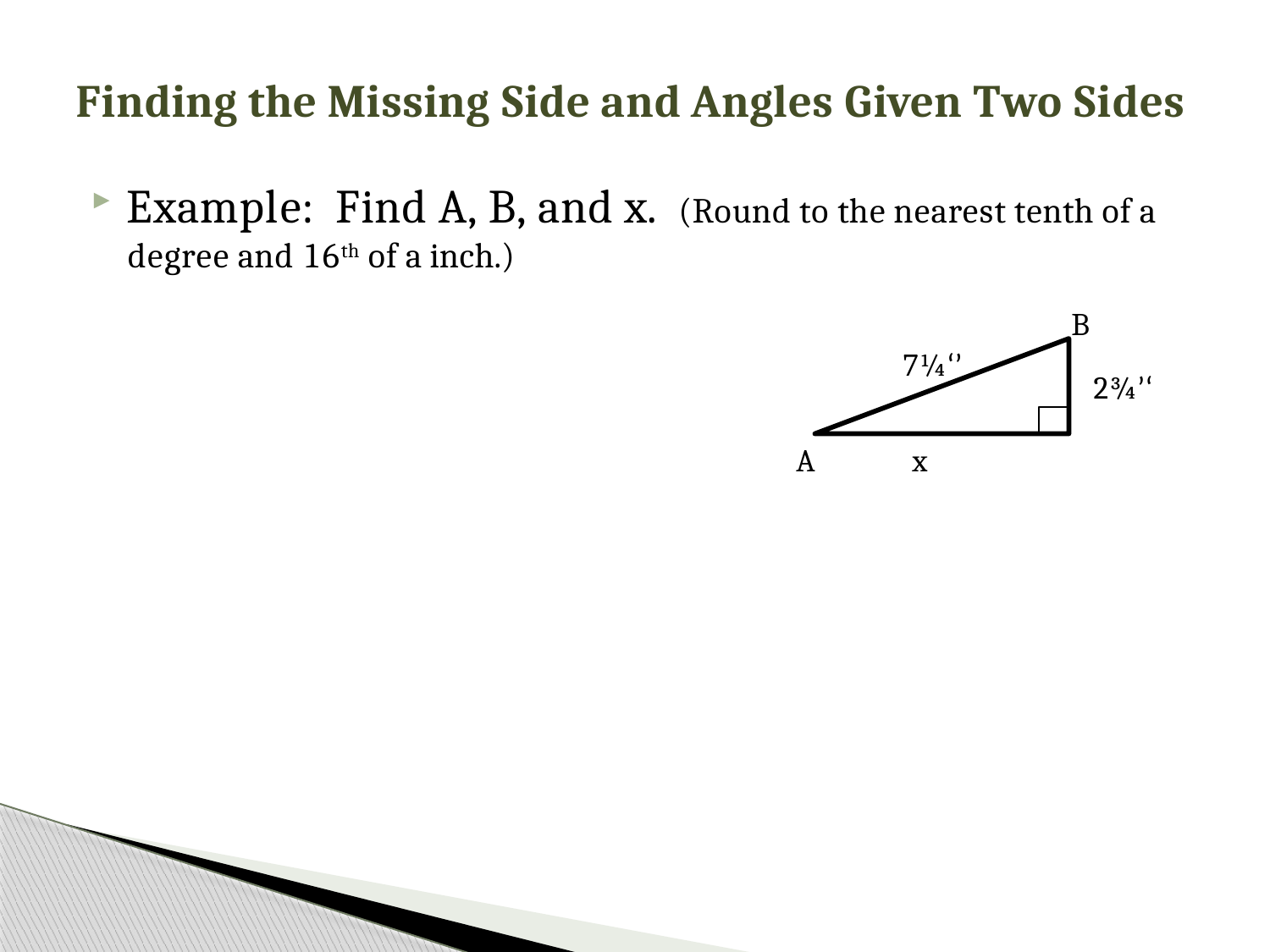

# Finding the Missing Side and Angles Given Two Sides
Example:  Find A, B, and x.  (Round to the nearest tenth of a degree and 16th of a inch.)
B

7¼‘’
2¾’‘

A
x